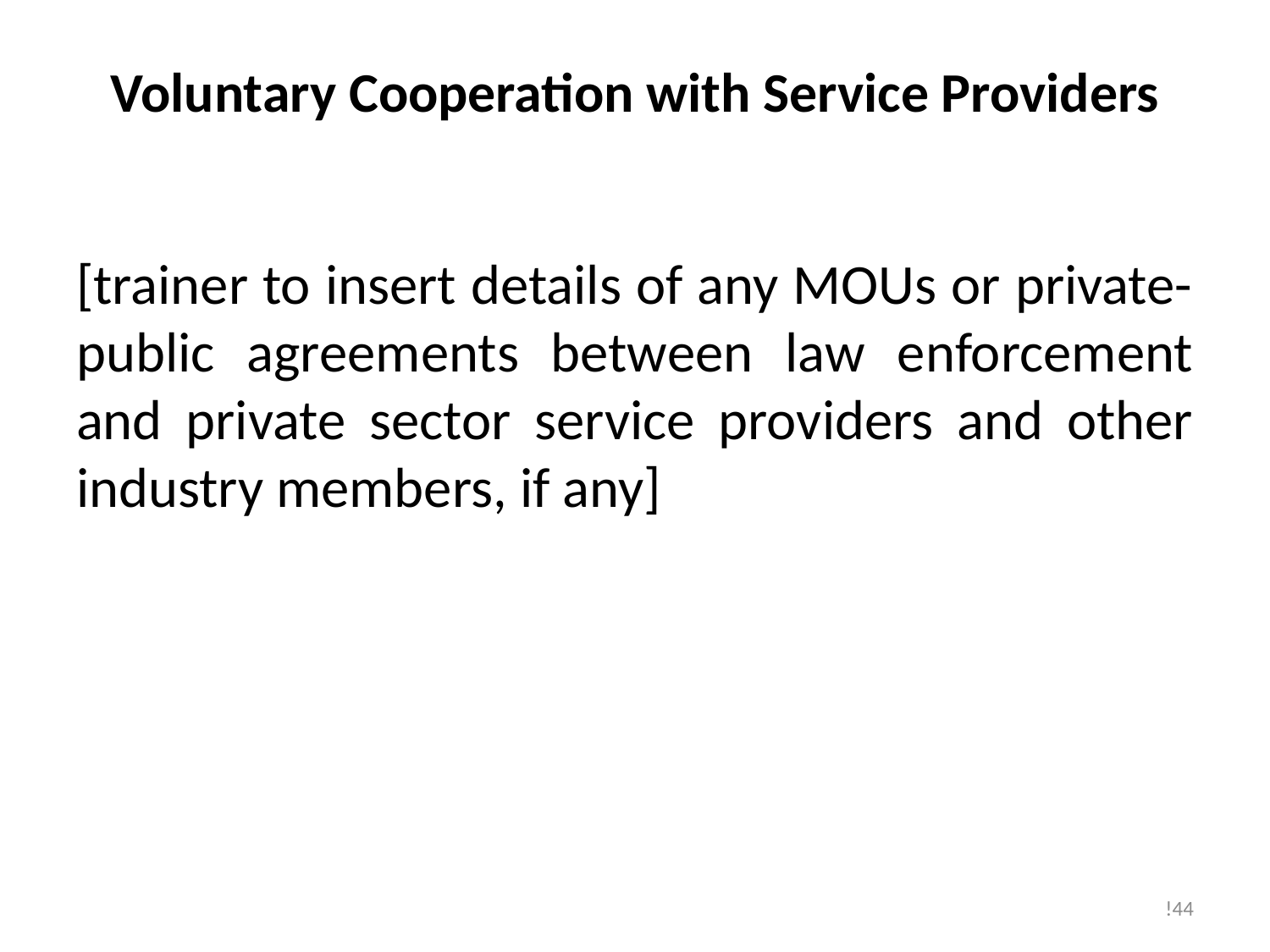

# Voluntary Cooperation with Service Providers
[trainer to insert details of any MOUs or private-public agreements between law enforcement and private sector service providers and other industry members, if any]
!44